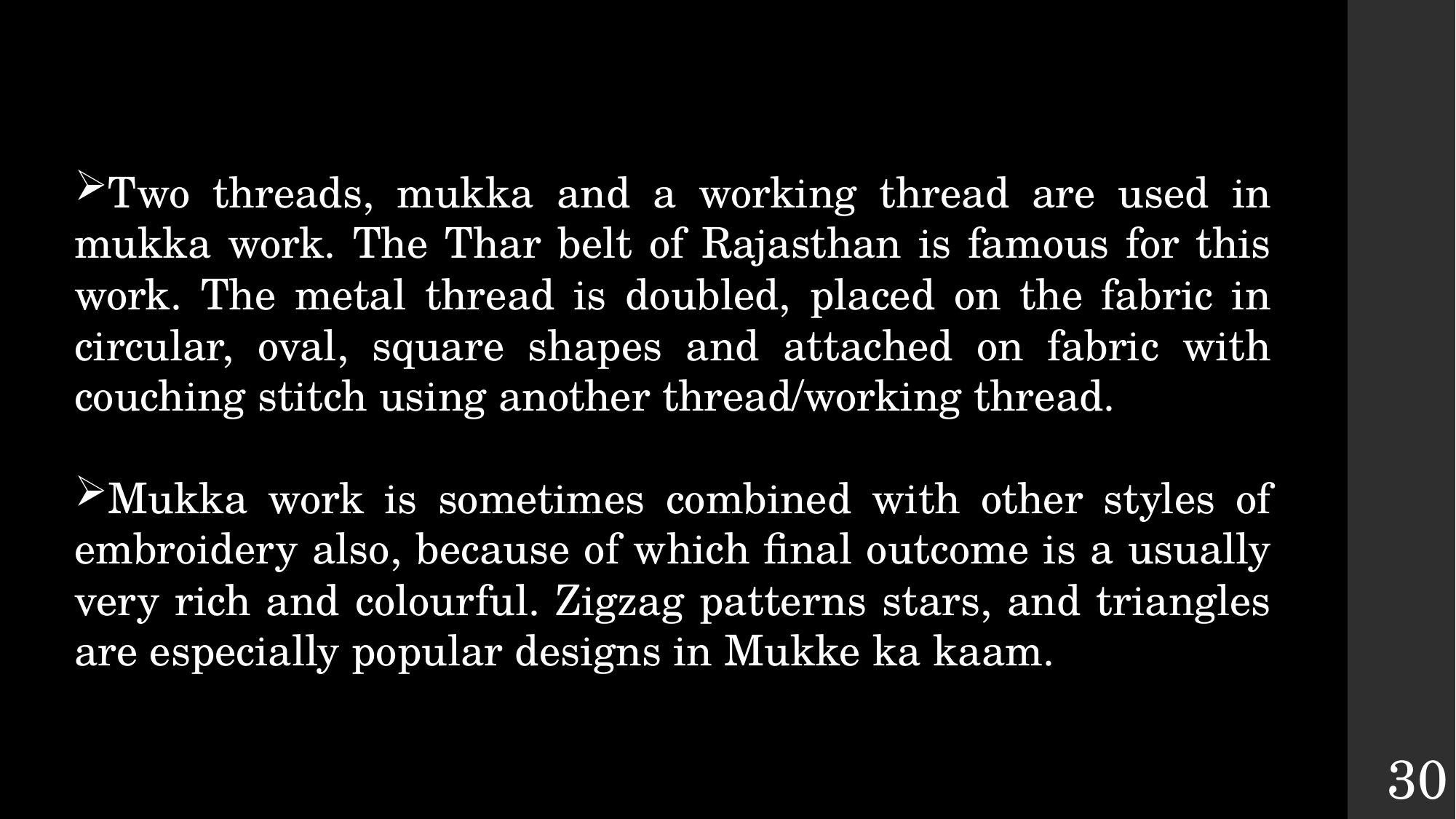

Two threads, mukka and a working thread are used in mukka work. The Thar belt of Rajasthan is famous for this work. The metal thread is doubled, placed on the fabric in circular, oval, square shapes and attached on fabric with couching stitch using another thread/working thread.

Mukka work is sometimes combined with other styles of embroidery also, because of which final outcome is a usually very rich and colourful. Zigzag patterns stars, and triangles are especially popular designs in Mukke ka kaam.
30